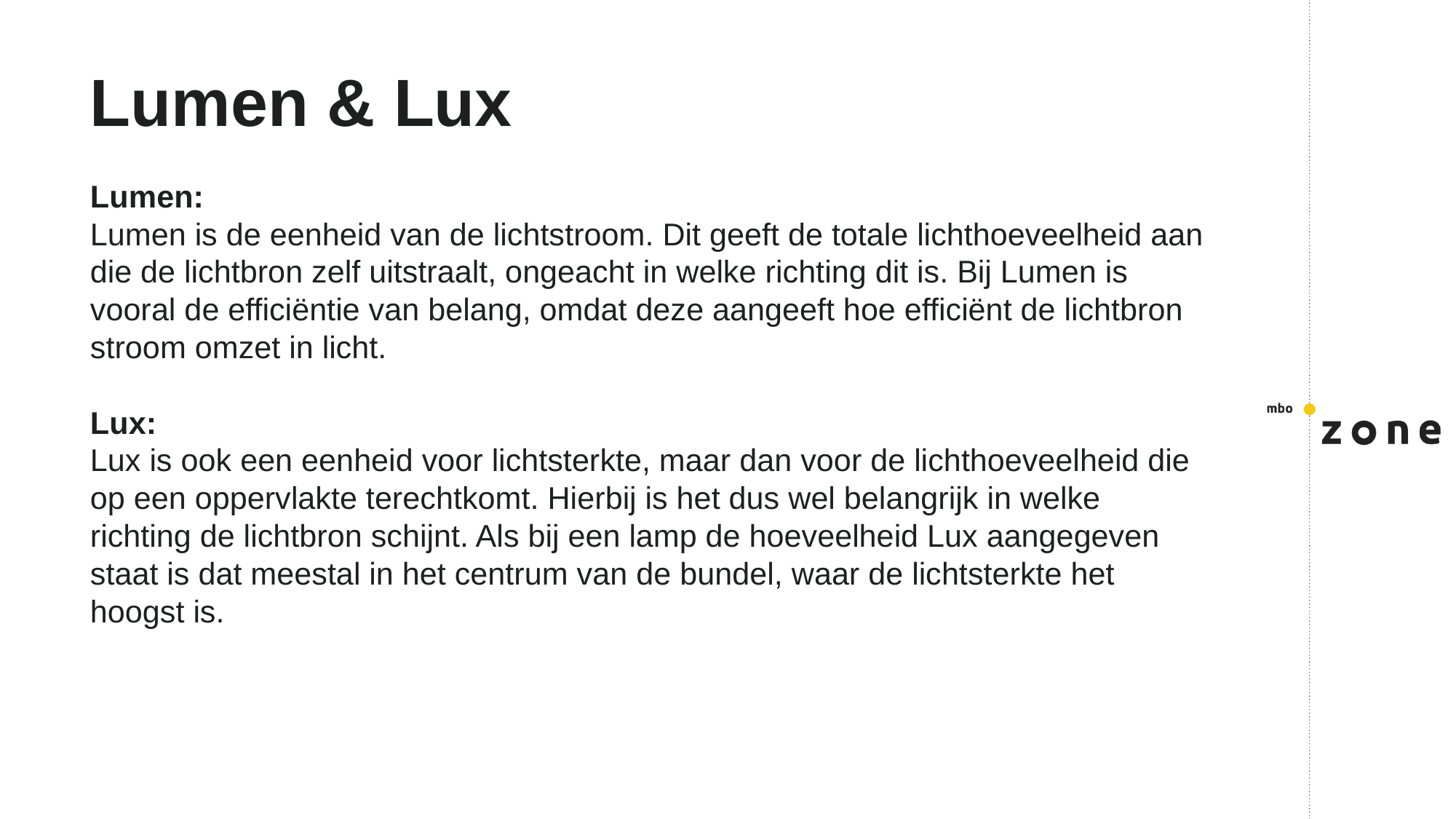

# Lumen & Lux
Lumen:
Lumen is de eenheid van de lichtstroom. Dit geeft de totale lichthoeveelheid aan die de lichtbron zelf uitstraalt, ongeacht in welke richting dit is. Bij Lumen is vooral de efficiëntie van belang, omdat deze aangeeft hoe efficiënt de lichtbron stroom omzet in licht.
Lux:
Lux is ook een eenheid voor lichtsterkte, maar dan voor de lichthoeveelheid die op een oppervlakte terechtkomt. Hierbij is het dus wel belangrijk in welke richting de lichtbron schijnt. Als bij een lamp de hoeveelheid Lux aangegeven staat is dat meestal in het centrum van de bundel, waar de lichtsterkte het hoogst is.